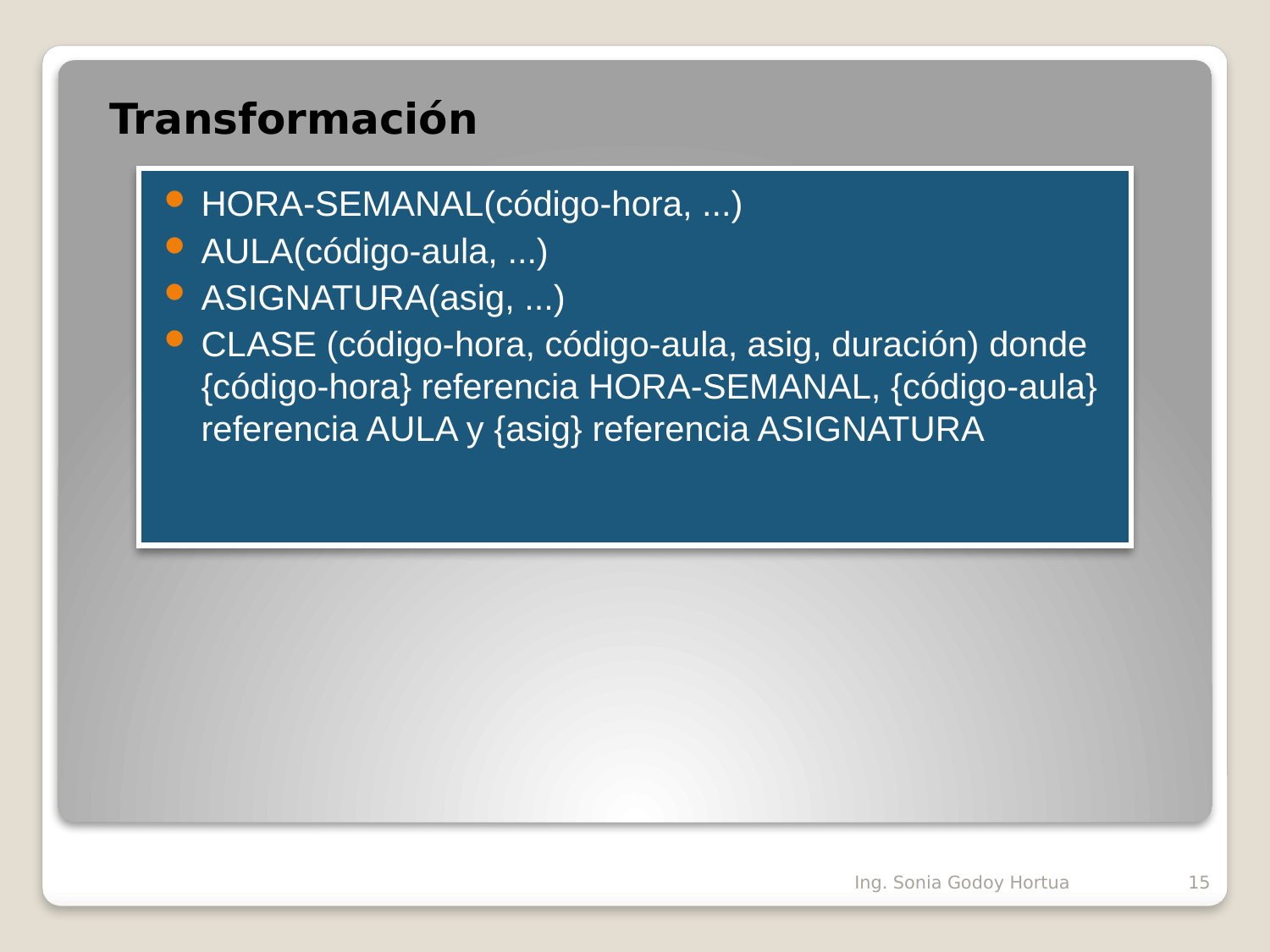

Transformación
HORA-SEMANAL(código-hora, ...)
AULA(código-aula, ...)
ASIGNATURA(asig, ...)
CLASE (código-hora, código-aula, asig, duración) donde {código-hora} referencia HORA-SEMANAL, {código-aula} referencia AULA y {asig} referencia ASIGNATURA
Ing. Sonia Godoy Hortua
15